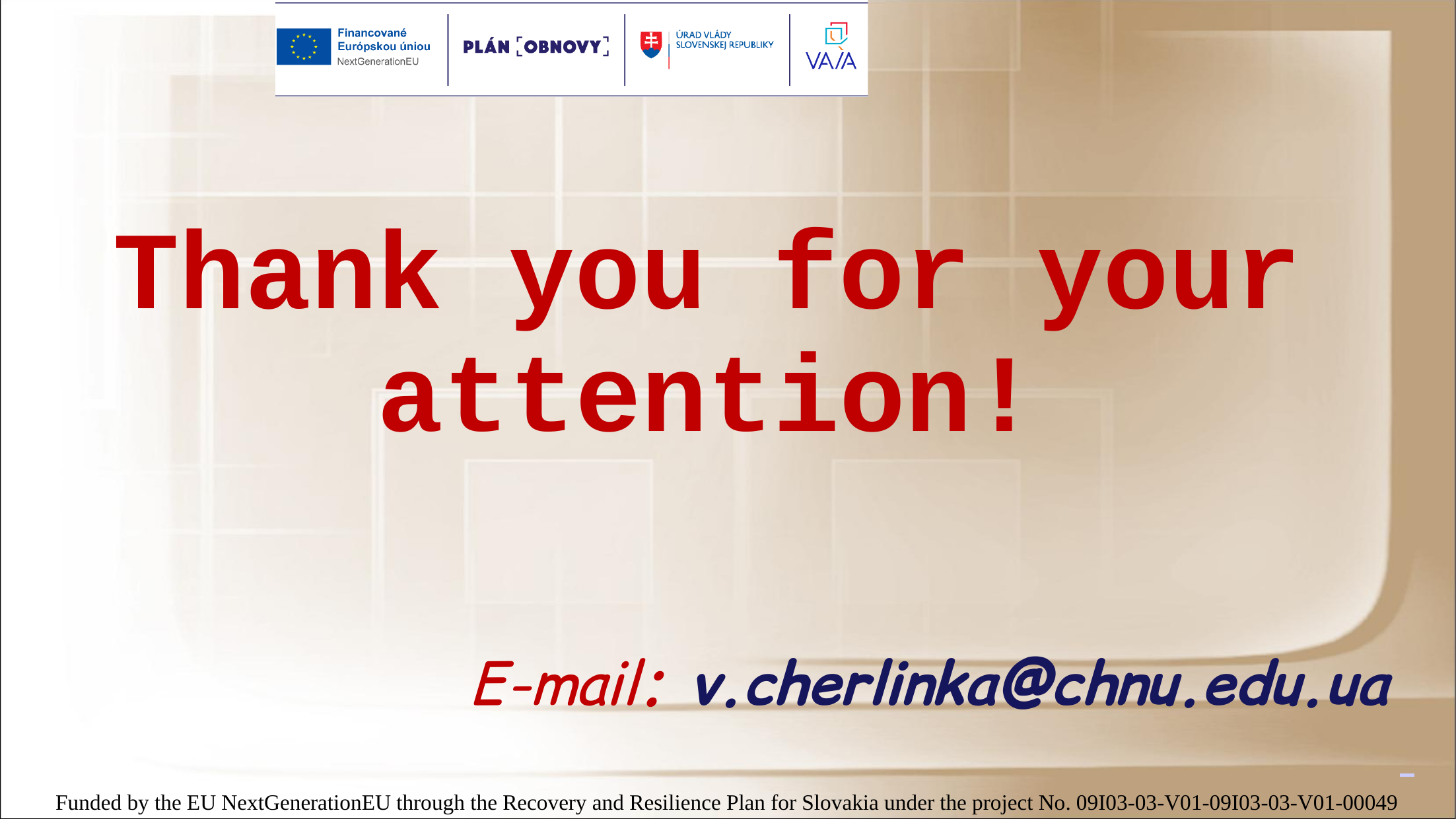

Thank you for your attention!

E-mail: v.cherlinka@chnu.edu.ua